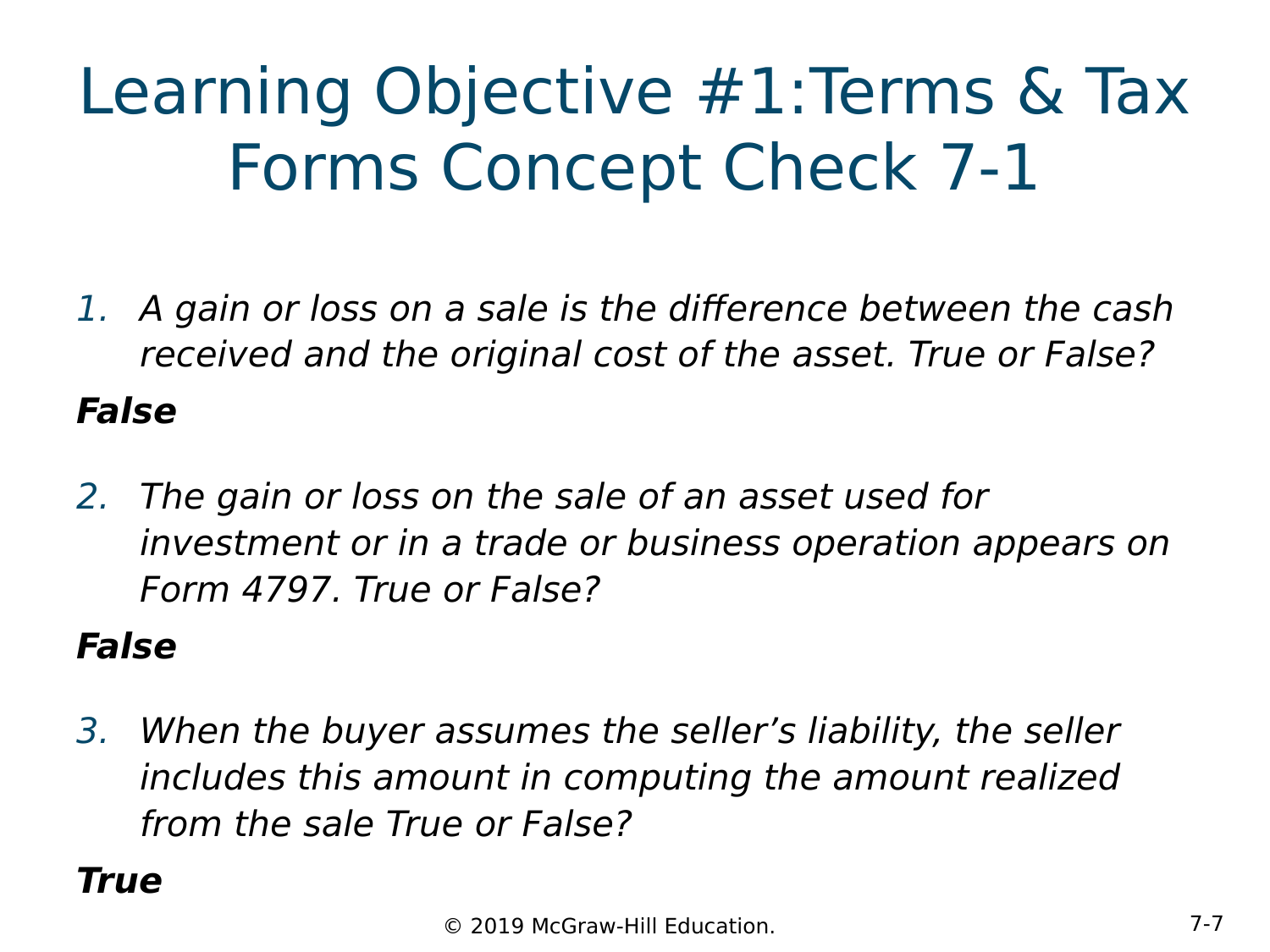

# Learning Objective #1:Terms & Tax Forms Concept Check 7-1
A gain or loss on a sale is the difference between the cash received and the original cost of the asset. True or False?
False
The gain or loss on the sale of an asset used for investment or in a trade or business operation appears on Form 4797. True or False?
False
When the buyer assumes the seller’s liability, the seller includes this amount in computing the amount realized from the sale True or False?
True